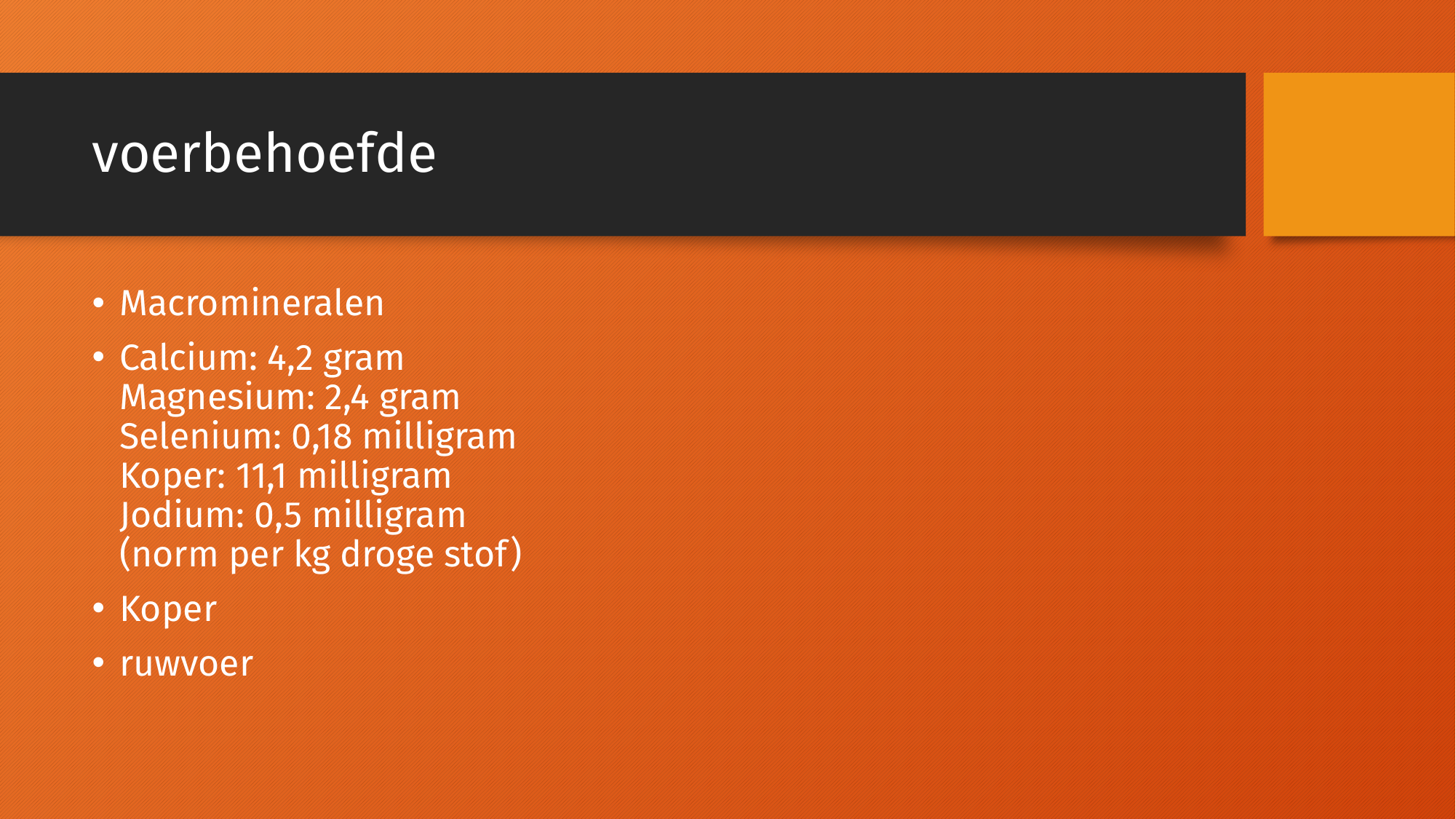

# voerbehoefde
Macromineralen
Calcium: 4,2 gram
Magnesium: 2,4 gram
Selenium: 0,18 milligram
Koper: 11,1 milligram
Jodium: 0,5 milligram
(norm per kg droge stof)
Koper
ruwvoer